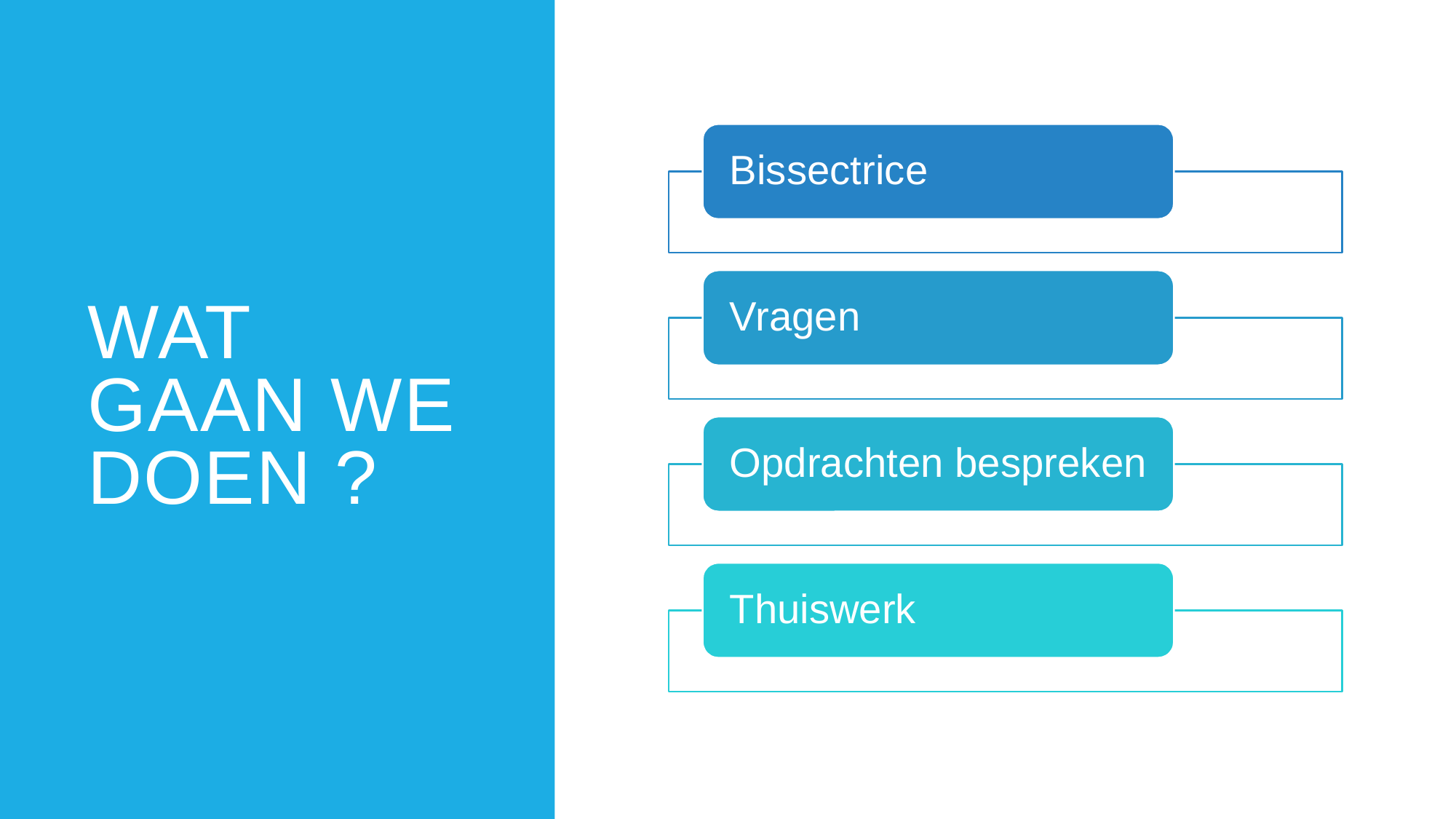

# Wat gaan we doen ?
Bissectrice
Vragen
Opdrachten bespreken
Thuiswerk